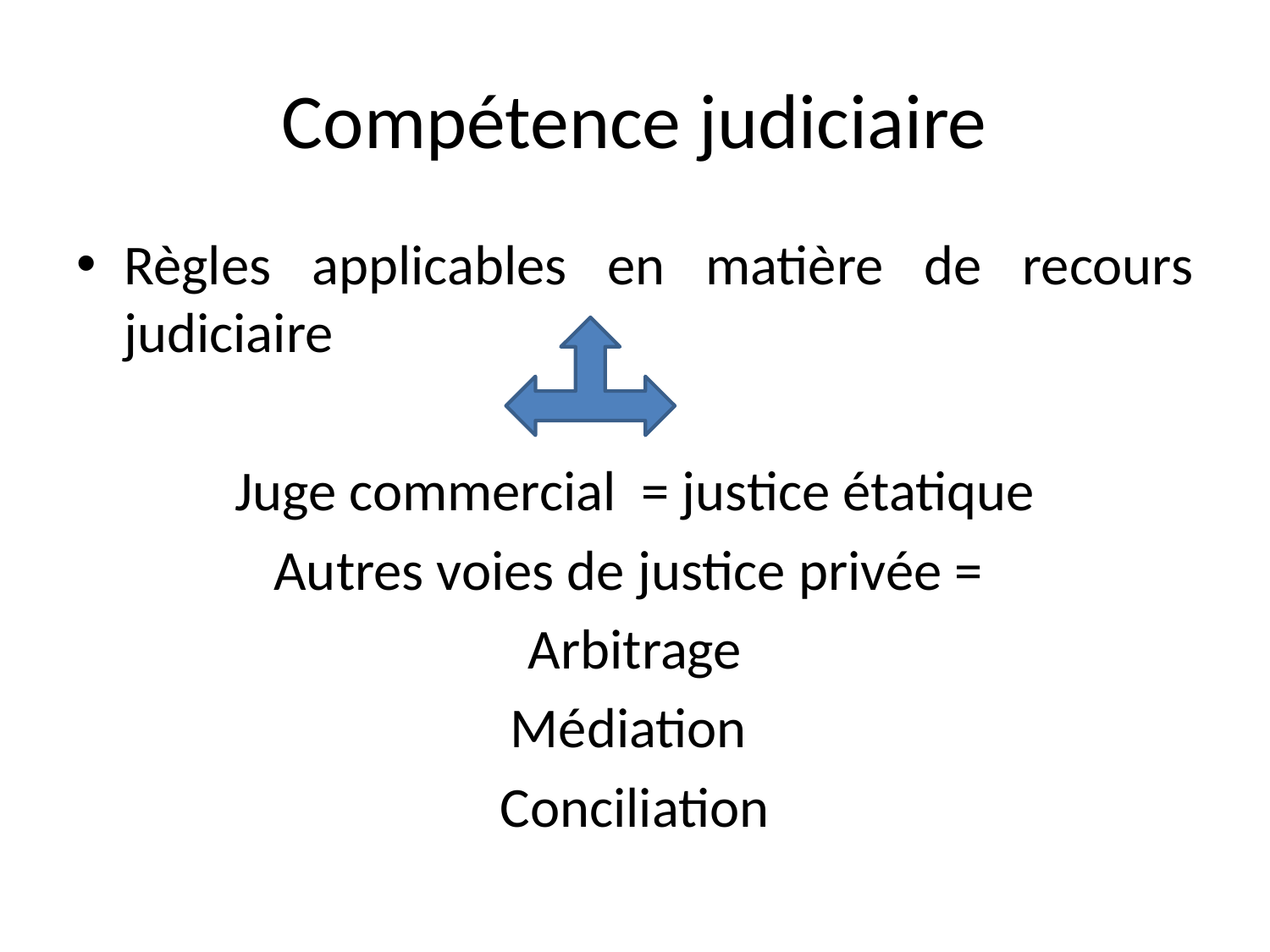

# Compétence judiciaire
Règles applicables en matière de recours judiciaire

Juge commercial  = justice étatique
Autres voies de justice privée =
Arbitrage
Médiation
Conciliation